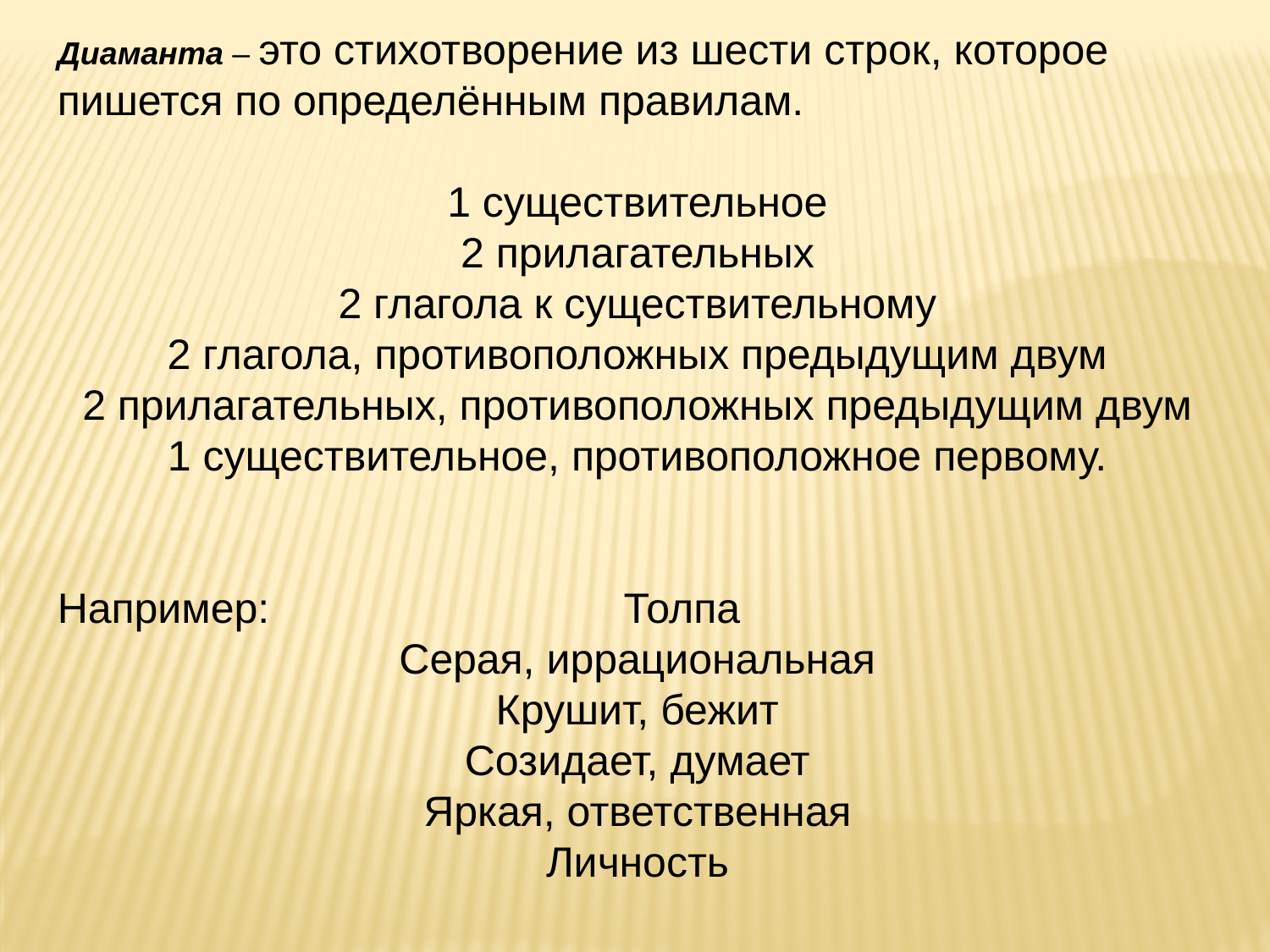

Диаманта – это стихотворение из шести строк, которое пишется по определённым правилам.

1 существительное
2 прилагательных
2 глагола к существительному
2 глагола, противоположных предыдущим двум
2 прилагательных, противоположных предыдущим двум
1 существительное, противоположное первому.

Например:                              Толпа
Серая, иррациональная
Крушит, бежит
Созидает, думает
Яркая, ответственная
Личность